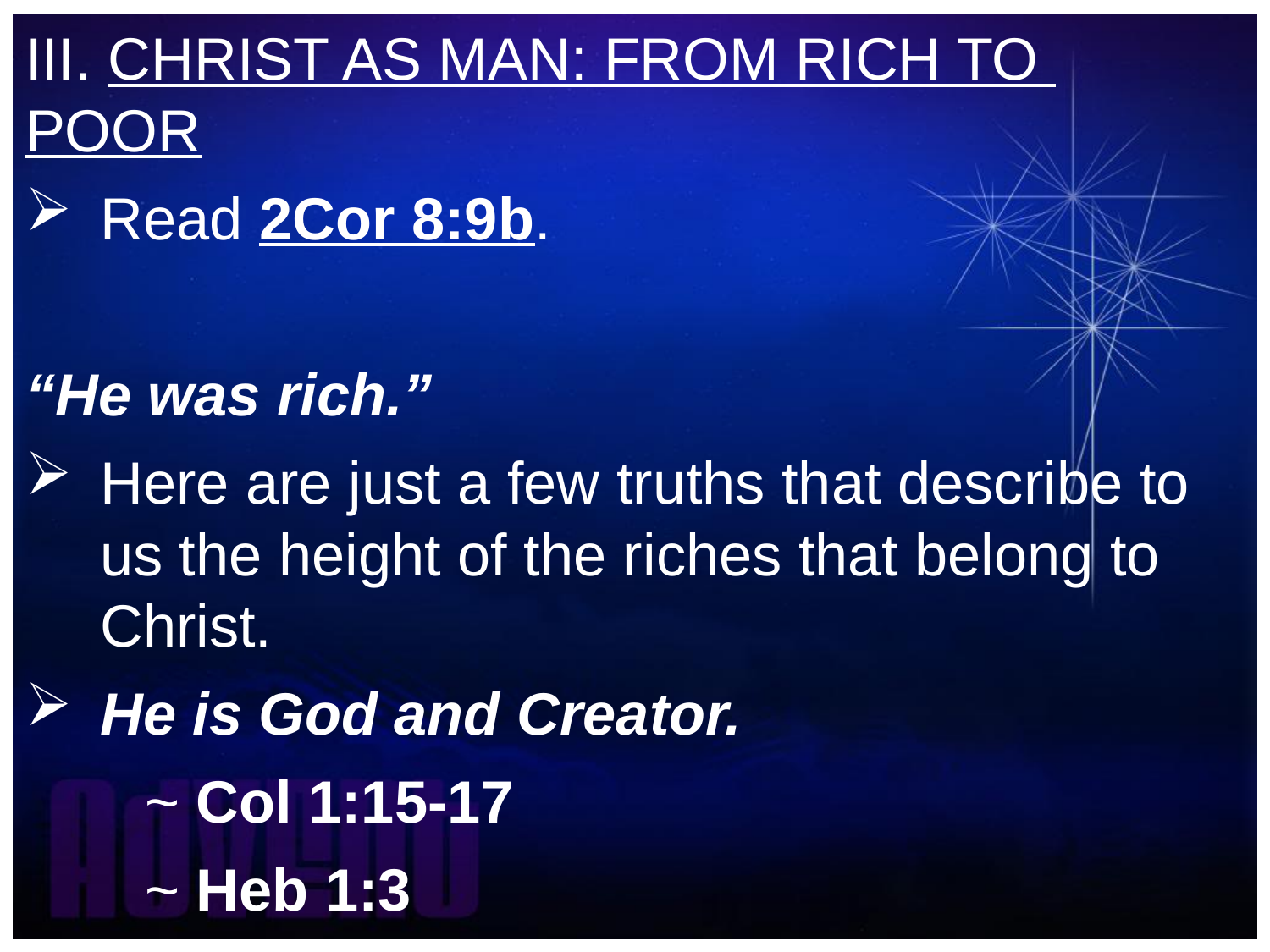

III. CHRIST AS MAN: FROM RICH TO 	POOR
Read 2Cor 8:9b.

“He was rich.”
Here are just a few truths that describe to us the height of the riches that belong to Christ.
He is God and Creator.
	~ Col 1:15-17
	~ Heb 1:3